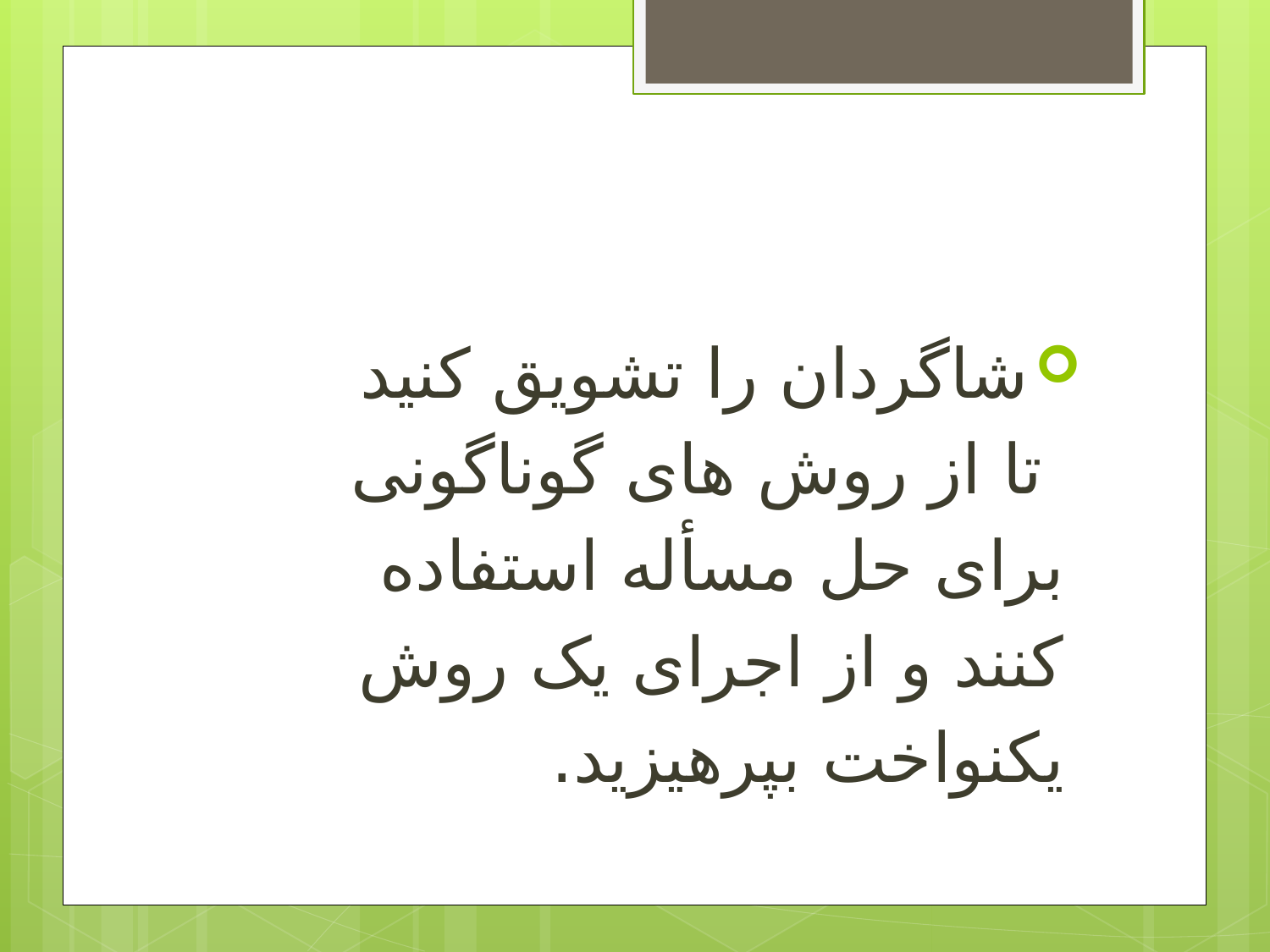

#
شاگردان را تشویق کنید
 تا از روش های گوناگونی
برای حل مسأله استفاده
کنند و از اجرای یک روش
یکنواخت بپرهیزید.